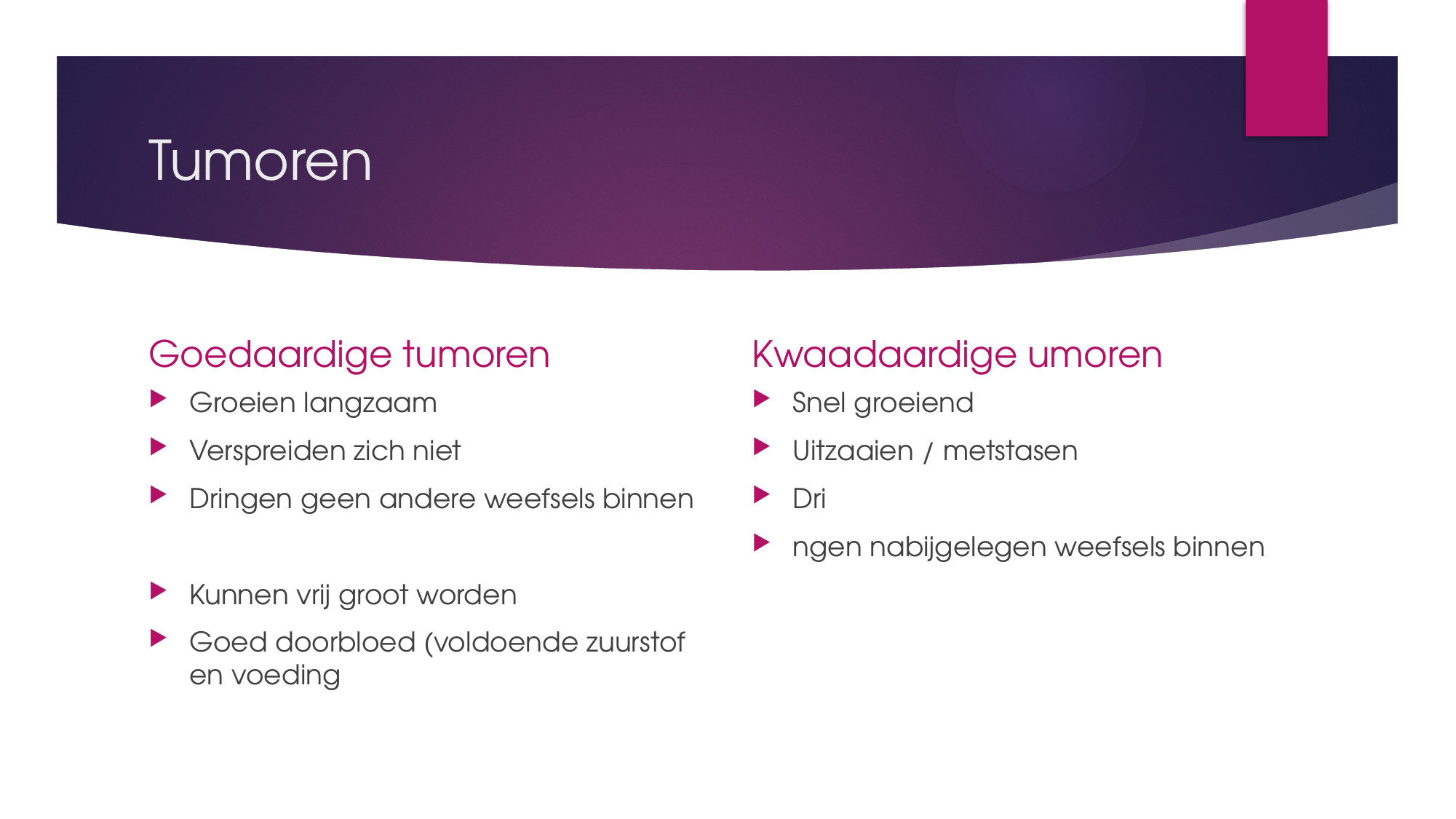

# Tumoren
Goedaardige tumoren
Kwaadaardige umoren
Groeien langzaam
Verspreiden zich niet
Dringen geen andere weefsels binnen

Kunnen vrij groot worden
Goed doorbloed (voldoende zuurstof en voeding
Snel groeiend
Uitzaaien / metstasen
Dri
ngen nabijgelegen weefsels binnen